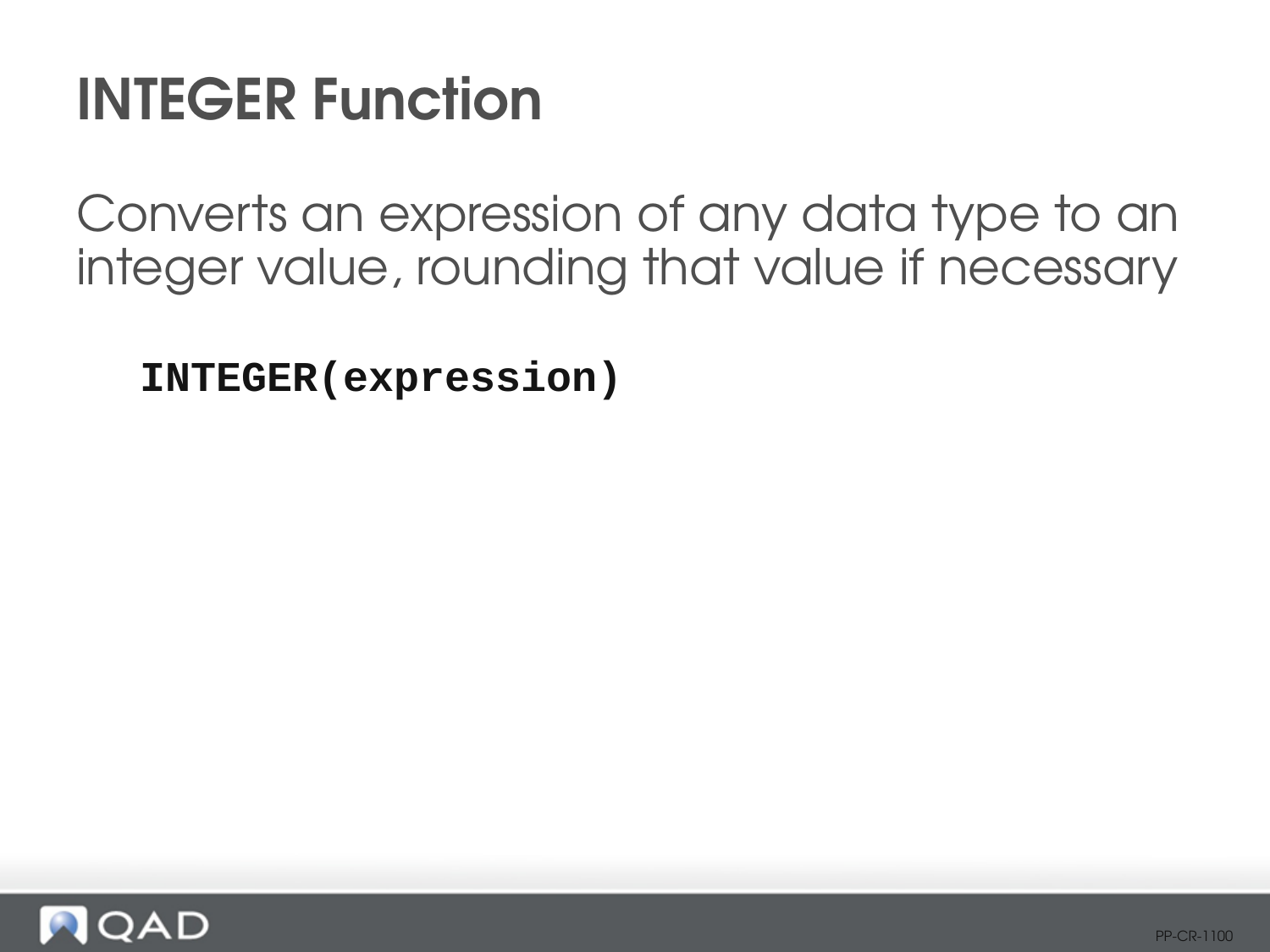

# INTEGER Function
Converts an expression of any data type to an integer value, rounding that value if necessary

INTEGER(expression)

PP-CR-1100